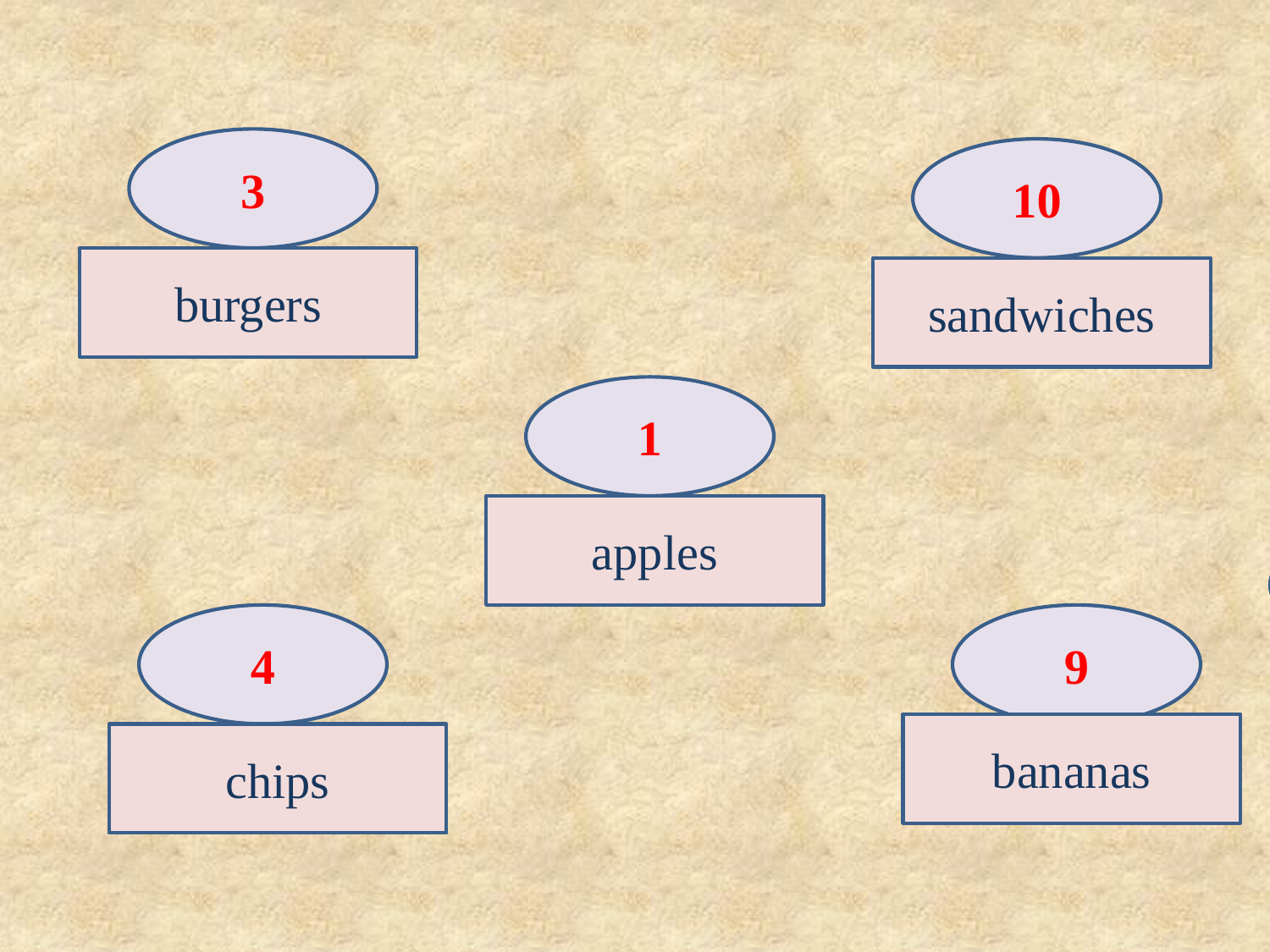

6
8
3
2
10
burgers
sandwiches
1
apples
7
5
4
9
bananas
chips